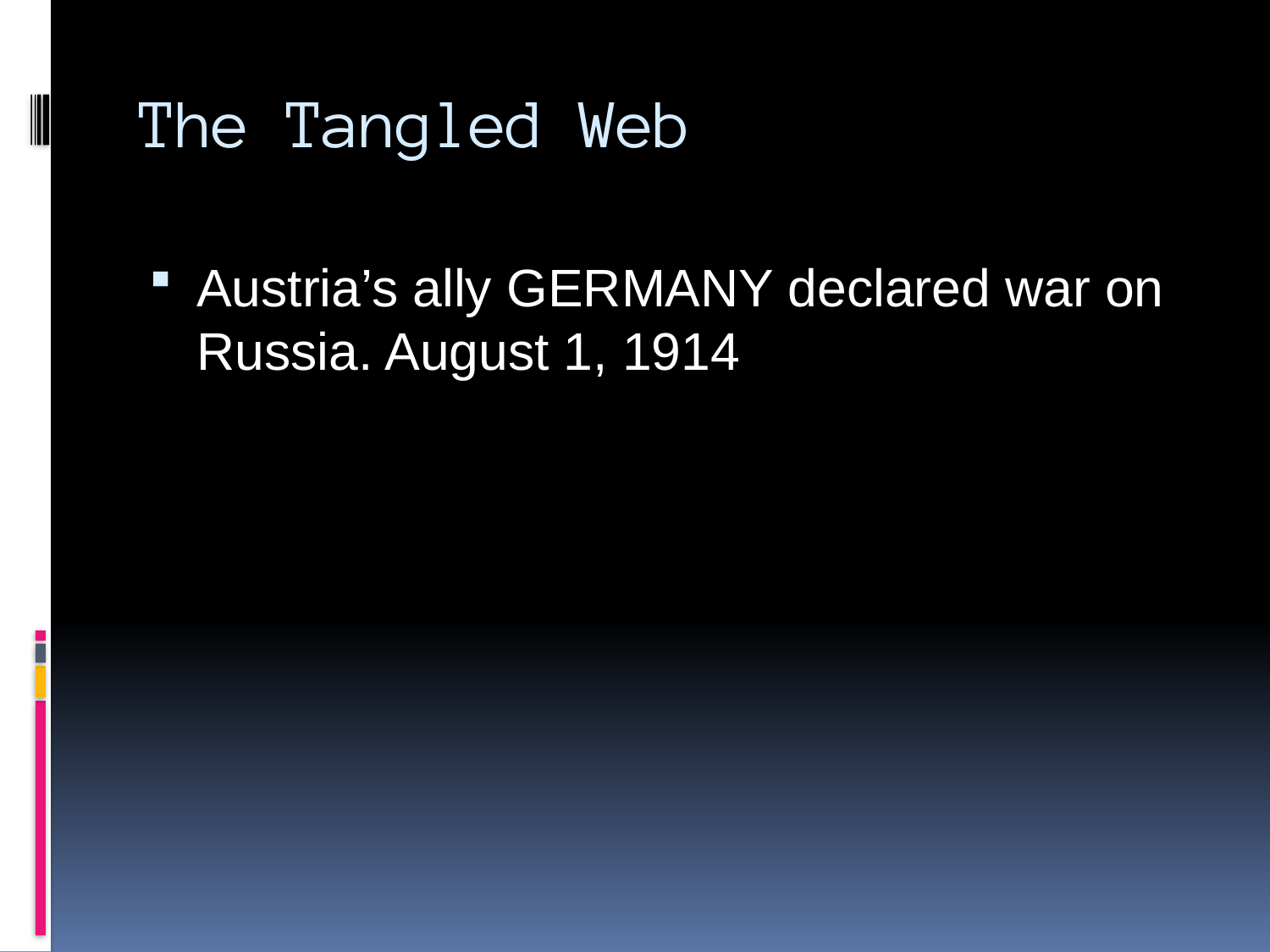

# The Tangled Web
Austria’s ally GERMANY declared war on Russia. August 1, 1914